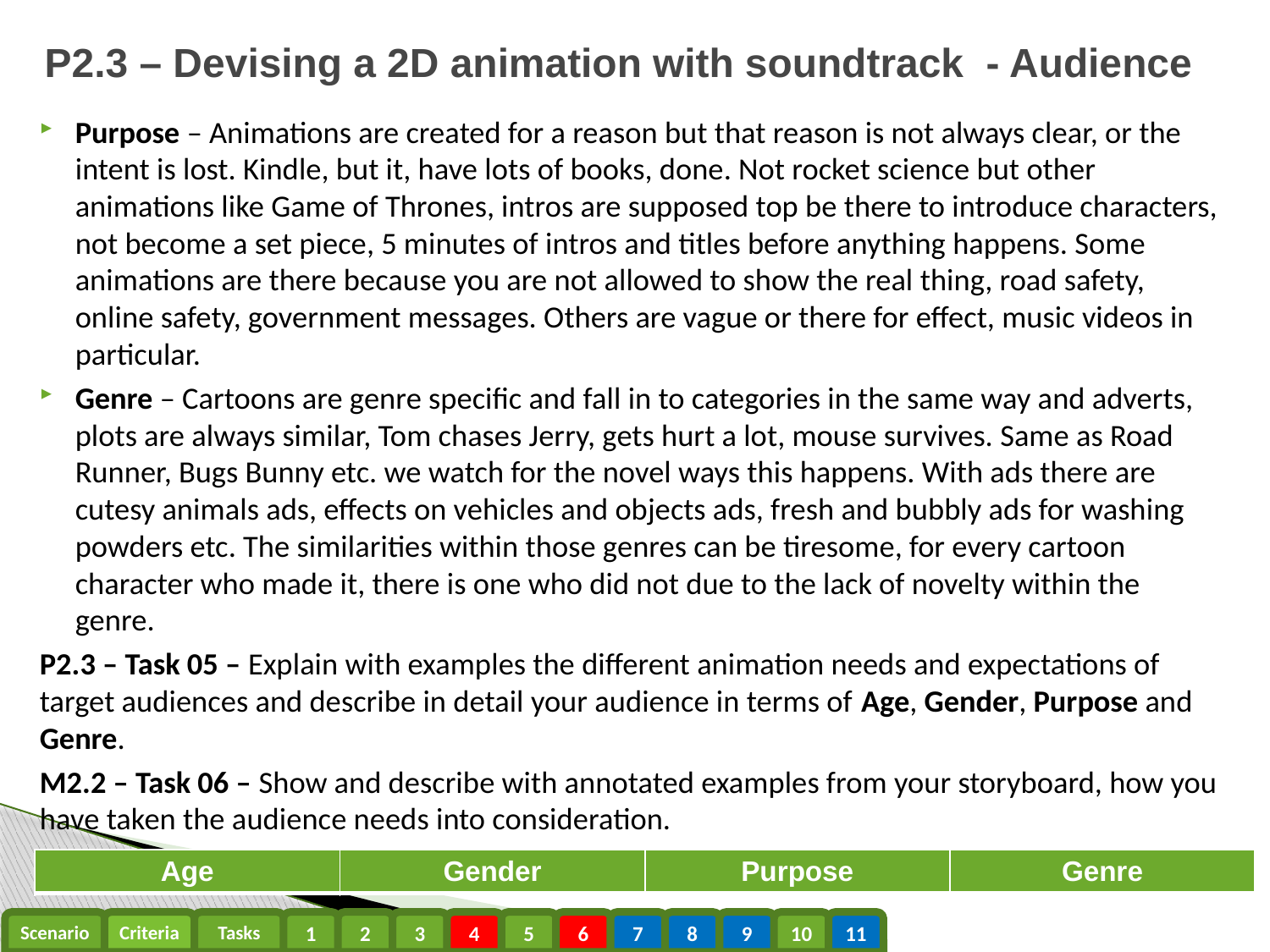

# P2.3 – Devising a 2D animation with soundtrack  - Audience
Purpose – Animations are created for a reason but that reason is not always clear, or the intent is lost. Kindle, but it, have lots of books, done. Not rocket science but other animations like Game of Thrones, intros are supposed top be there to introduce characters, not become a set piece, 5 minutes of intros and titles before anything happens. Some animations are there because you are not allowed to show the real thing, road safety, online safety, government messages. Others are vague or there for effect, music videos in particular.
Genre – Cartoons are genre specific and fall in to categories in the same way and adverts, plots are always similar, Tom chases Jerry, gets hurt a lot, mouse survives. Same as Road Runner, Bugs Bunny etc. we watch for the novel ways this happens. With ads there are cutesy animals ads, effects on vehicles and objects ads, fresh and bubbly ads for washing powders etc. The similarities within those genres can be tiresome, for every cartoon character who made it, there is one who did not due to the lack of novelty within the genre.
P2.3 – Task 05 – Explain with examples the different animation needs and expectations of target audiences and describe in detail your audience in terms of Age, Gender, Purpose and Genre.
M2.2 – Task 06 – Show and describe with annotated examples from your storyboard, how you have taken the audience needs into consideration.
| Age | Gender | Purpose | Genre |
| --- | --- | --- | --- |